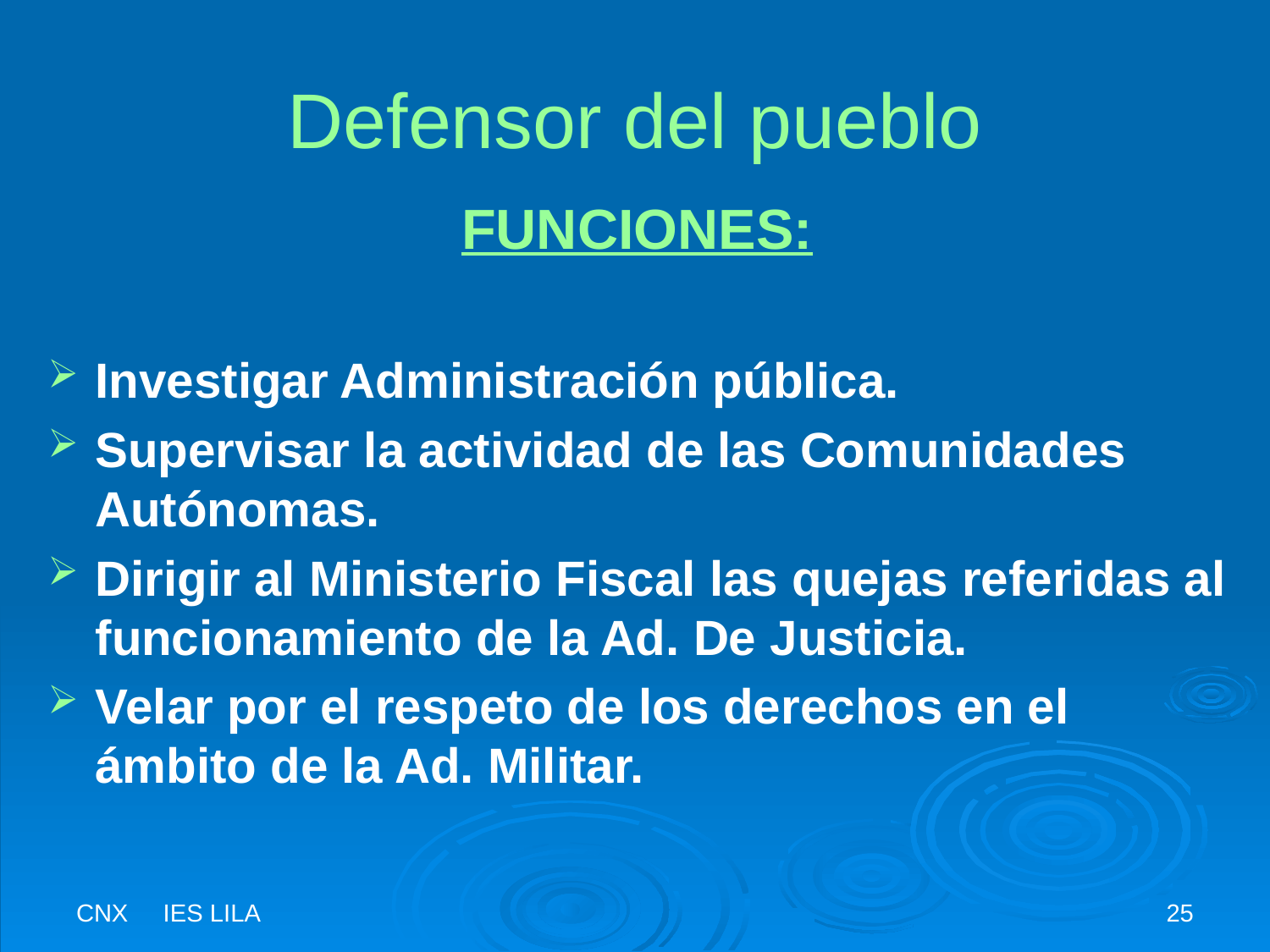

# Defensor del pueblo
FUNCIONES:

Investigar Administración pública.
Supervisar la actividad de las Comunidades Autónomas.
Dirigir al Ministerio Fiscal las quejas referidas al funcionamiento de la Ad. De Justicia.
Velar por el respeto de los derechos en el ámbito de la Ad. Militar.
CNX     IES LILA
25